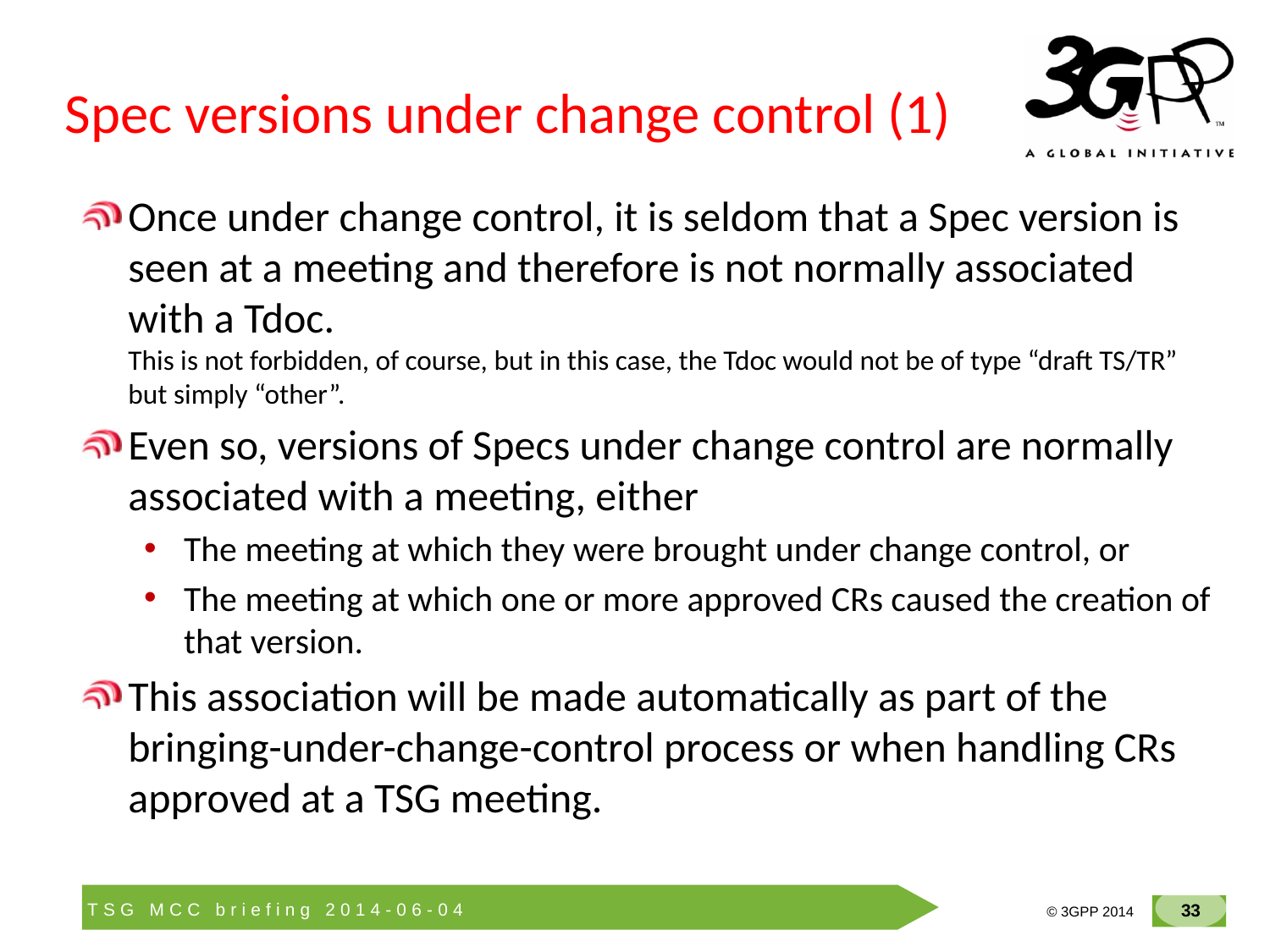

# Spec versions under change control (1)
Once under change control, it is seldom that a Spec version is seen at a meeting and therefore is not normally associated with a Tdoc.
This is not forbidden, of course, but in this case, the Tdoc would not be of type “draft TS/TR” but simply “other”.
Even so, versions of Specs under change control are normally associated with a meeting, either
The meeting at which they were brought under change control, or
The meeting at which one or more approved CRs caused the creation of that version.
This association will be made automatically as part of the bringing-under-change-control process or when handling CRs approved at a TSG meeting.